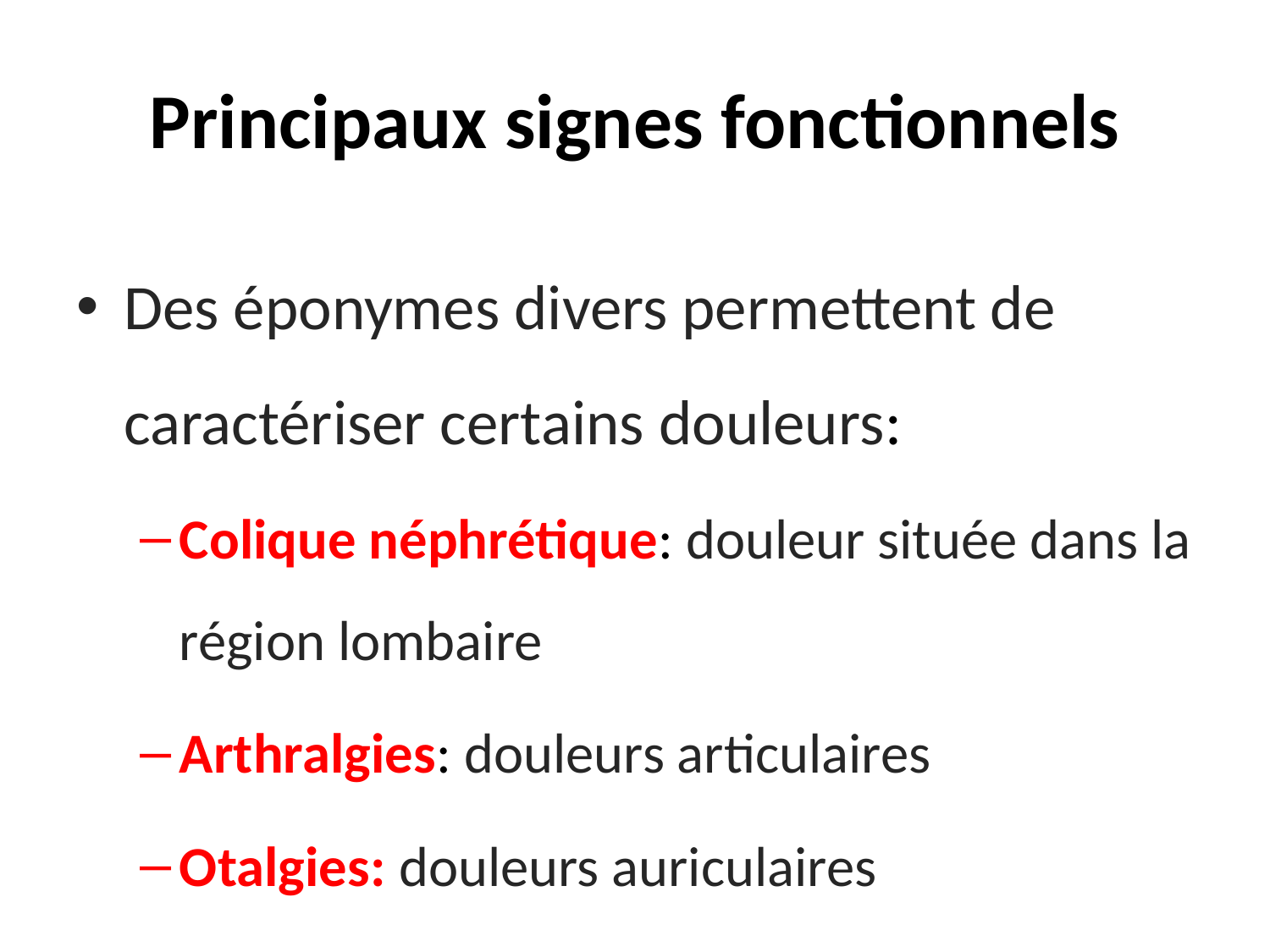

# Principaux signes fonctionnels
Des éponymes divers permettent de caractériser certains douleurs:
Colique néphrétique: douleur située dans la région lombaire
Arthralgies: douleurs articulaires
Otalgies: douleurs auriculaires